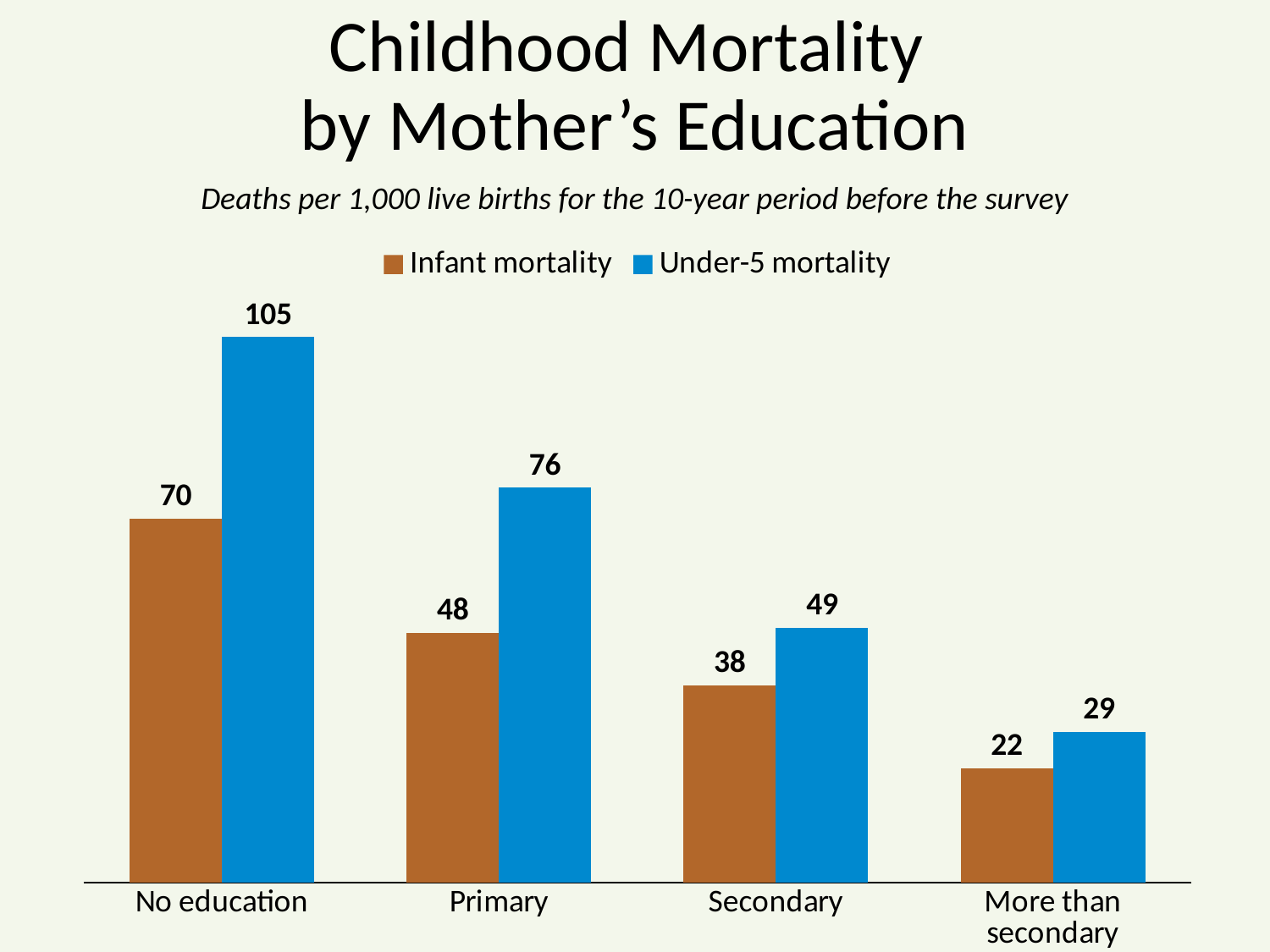

# Childhood Mortality by Mother’s Education
Deaths per 1,000 live births for the 10-year period before the survey

### Chart

| Category | Infant mortality | Under-5 mortality |
|---|---|---|
| No education | 70.0 | 105.0 |
| Primary | 48.0 | 76.0 |
| Secondary | 38.0 | 49.0 |
| More than secondary | 22.0 | 29.0 |